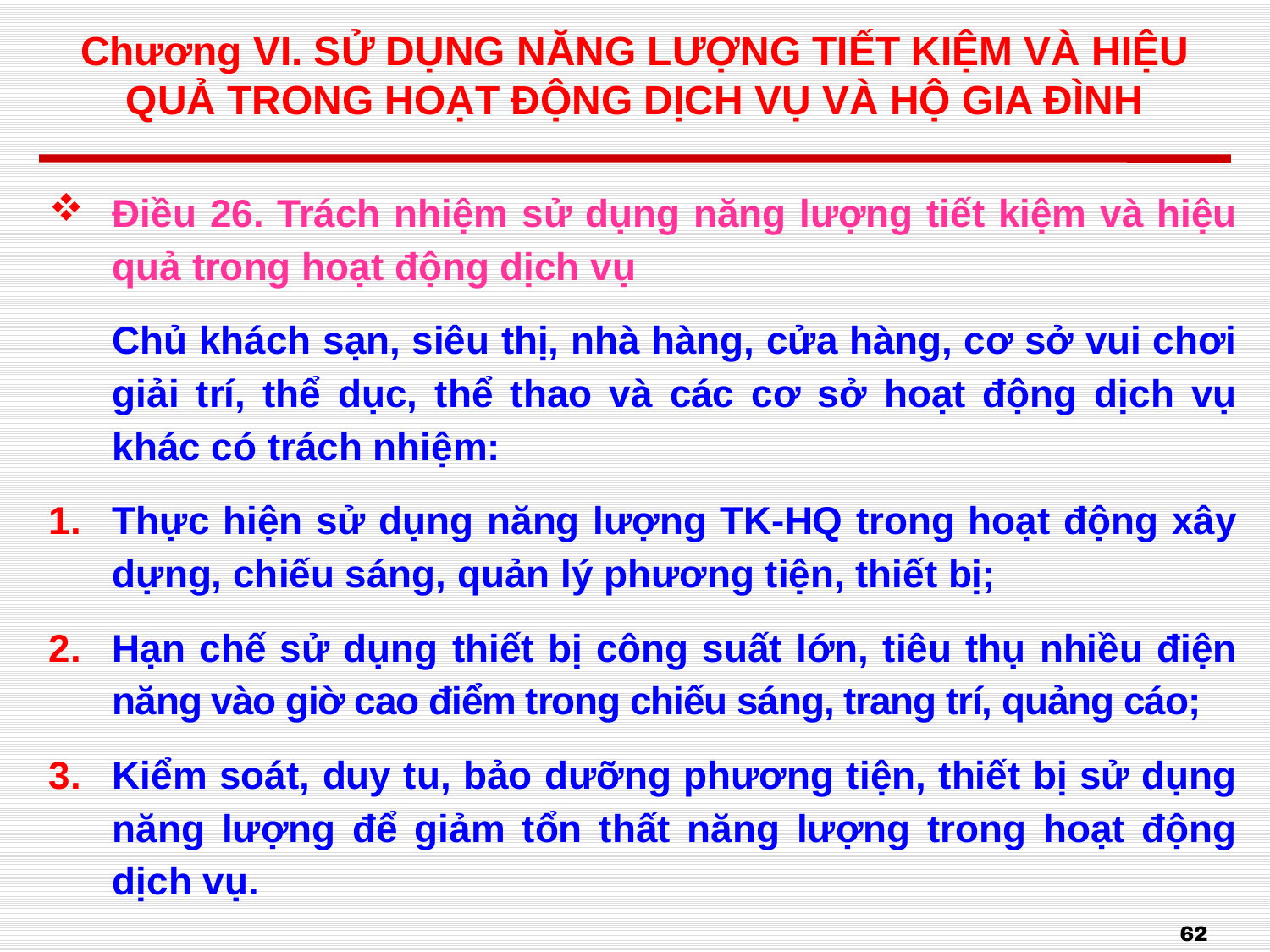

# Chương VI. SỬ DỤNG NĂNG LƯỢNG TIẾT KIỆM VÀ HIỆU QUẢ TRONG HOẠT ĐỘNG DỊCH VỤ VÀ HỘ GIA ĐÌNH
Điều 26. Trách nhiệm sử dụng năng lượng tiết kiệm và hiệu quả trong hoạt động dịch vụ
Chủ khách sạn, siêu thị, nhà hàng, cửa hàng, cơ sở vui chơi giải trí, thể dục, thể thao và các cơ sở hoạt động dịch vụ khác có trách nhiệm:
Thực hiện sử dụng năng lượng TK-HQ trong hoạt động xây dựng, chiếu sáng, quản lý phương tiện, thiết bị;
Hạn chế sử dụng thiết bị công suất lớn, tiêu thụ nhiều điện năng vào giờ cao điểm trong chiếu sáng, trang trí, quảng cáo;
Kiểm soát, duy tu, bảo dưỡng phương tiện, thiết bị sử dụng năng lượng để giảm tổn thất năng lượng trong hoạt động dịch vụ.